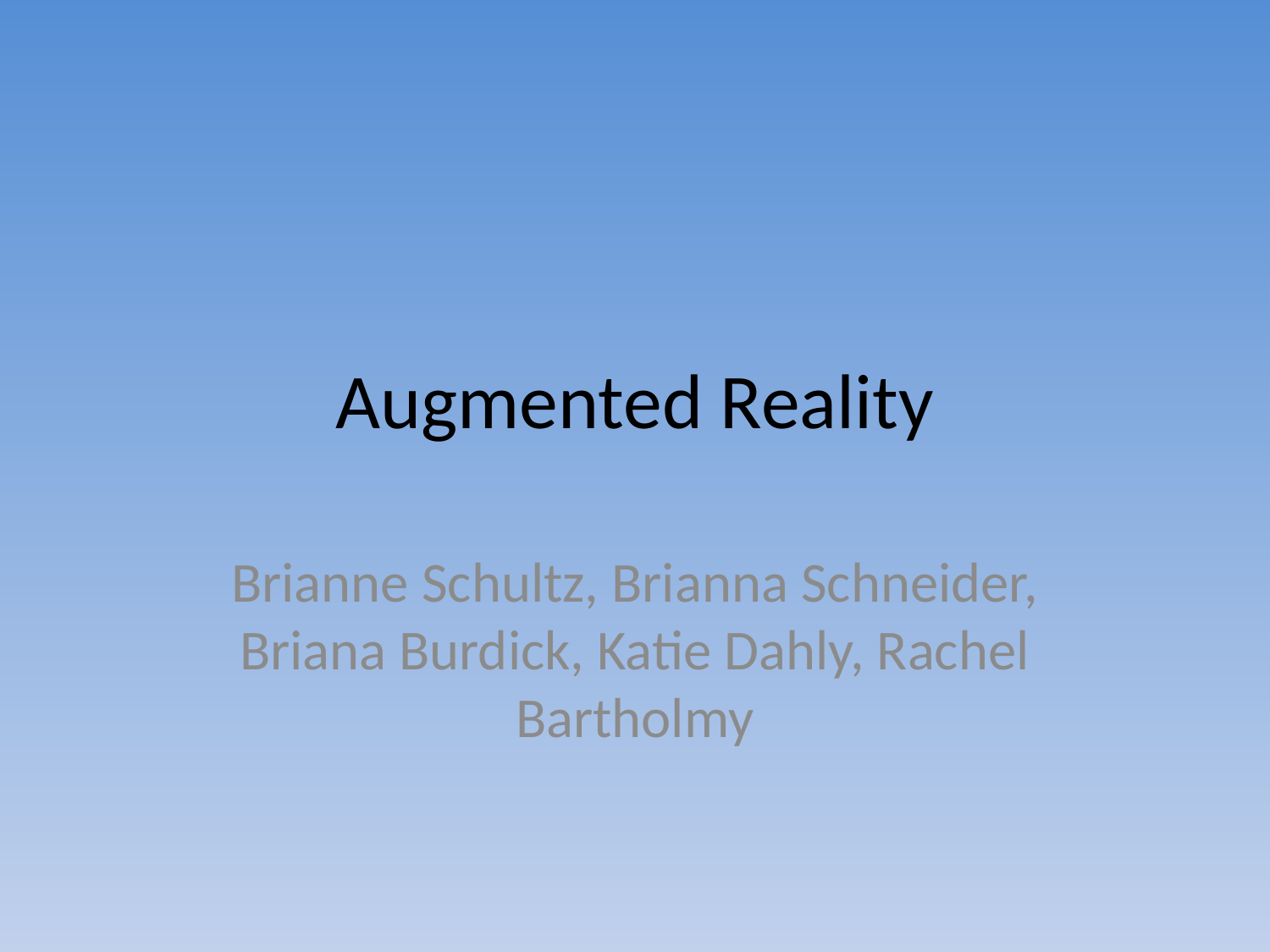

# Augmented Reality
Brianne Schultz, Brianna Schneider, Briana Burdick, Katie Dahly, Rachel Bartholmy